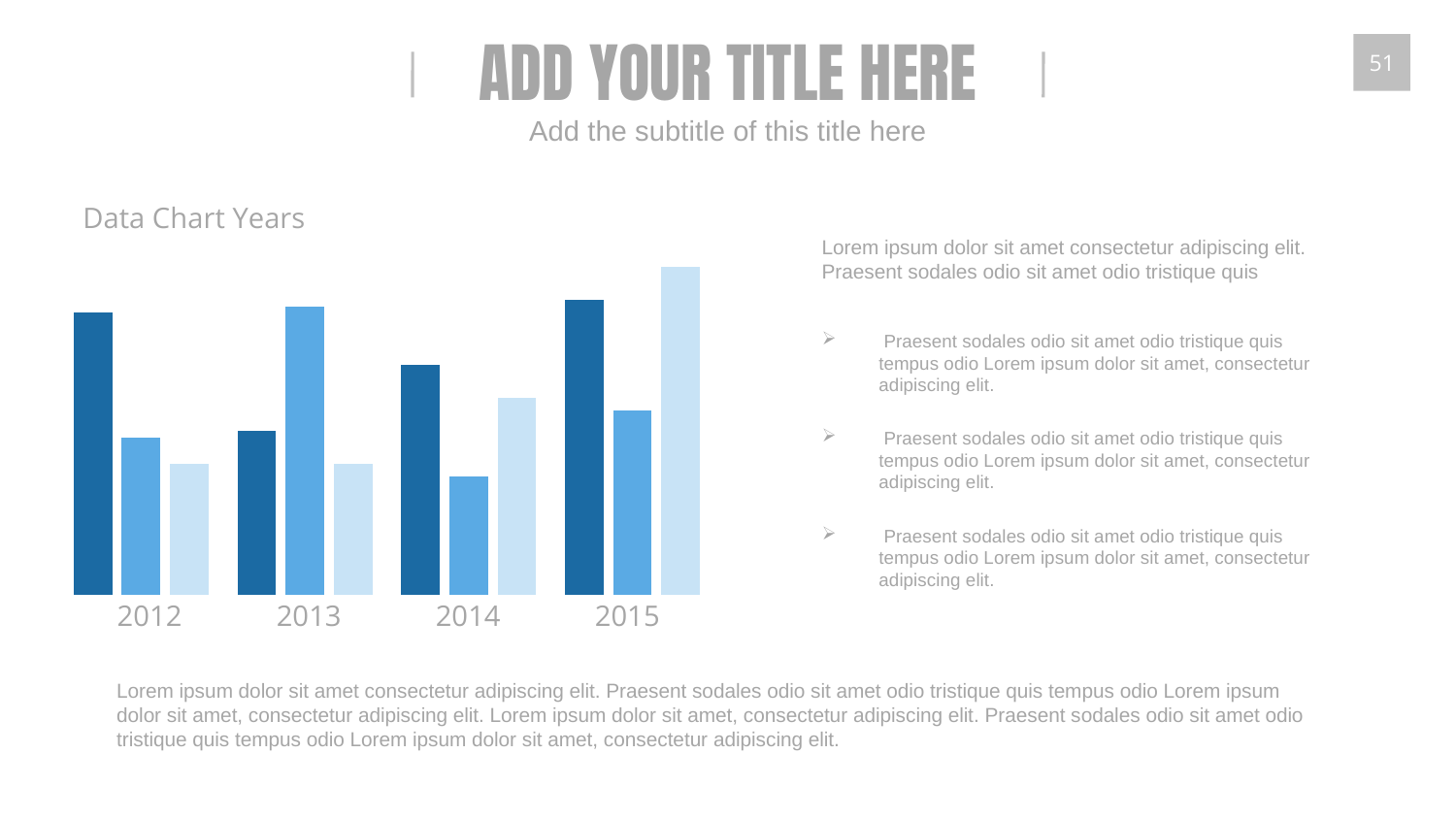

ADD YOUR TITLE HERE
Add the subtitle of this title here
51

### Chart

| Category | Column3 | Column2 | Column1 |
|---|---|---|---|
| JANUARI | 4.3 | 2.4 | 2.0 |
| JANUARI | 2.5 | 4.4 | 2.0 |
| JANUARI | 3.5 | 1.8 | 3.0 |
| JANUARI | 4.5 | 2.8 | 5.0 |
Data Chart Years
2012
2013
2014
2015
Lorem ipsum dolor sit amet consectetur adipiscing elit. Praesent sodales odio sit amet odio tristique quis

 Praesent sodales odio sit amet odio tristique quis tempus odio Lorem ipsum dolor sit amet, consectetur adipiscing elit.

 Praesent sodales odio sit amet odio tristique quis tempus odio Lorem ipsum dolor sit amet, consectetur adipiscing elit.

 Praesent sodales odio sit amet odio tristique quis tempus odio Lorem ipsum dolor sit amet, consectetur adipiscing elit.
Lorem ipsum dolor sit amet consectetur adipiscing elit. Praesent sodales odio sit amet odio tristique quis tempus odio Lorem ipsum dolor sit amet, consectetur adipiscing elit. Lorem ipsum dolor sit amet, consectetur adipiscing elit. Praesent sodales odio sit amet odio tristique quis tempus odio Lorem ipsum dolor sit amet, consectetur adipiscing elit.